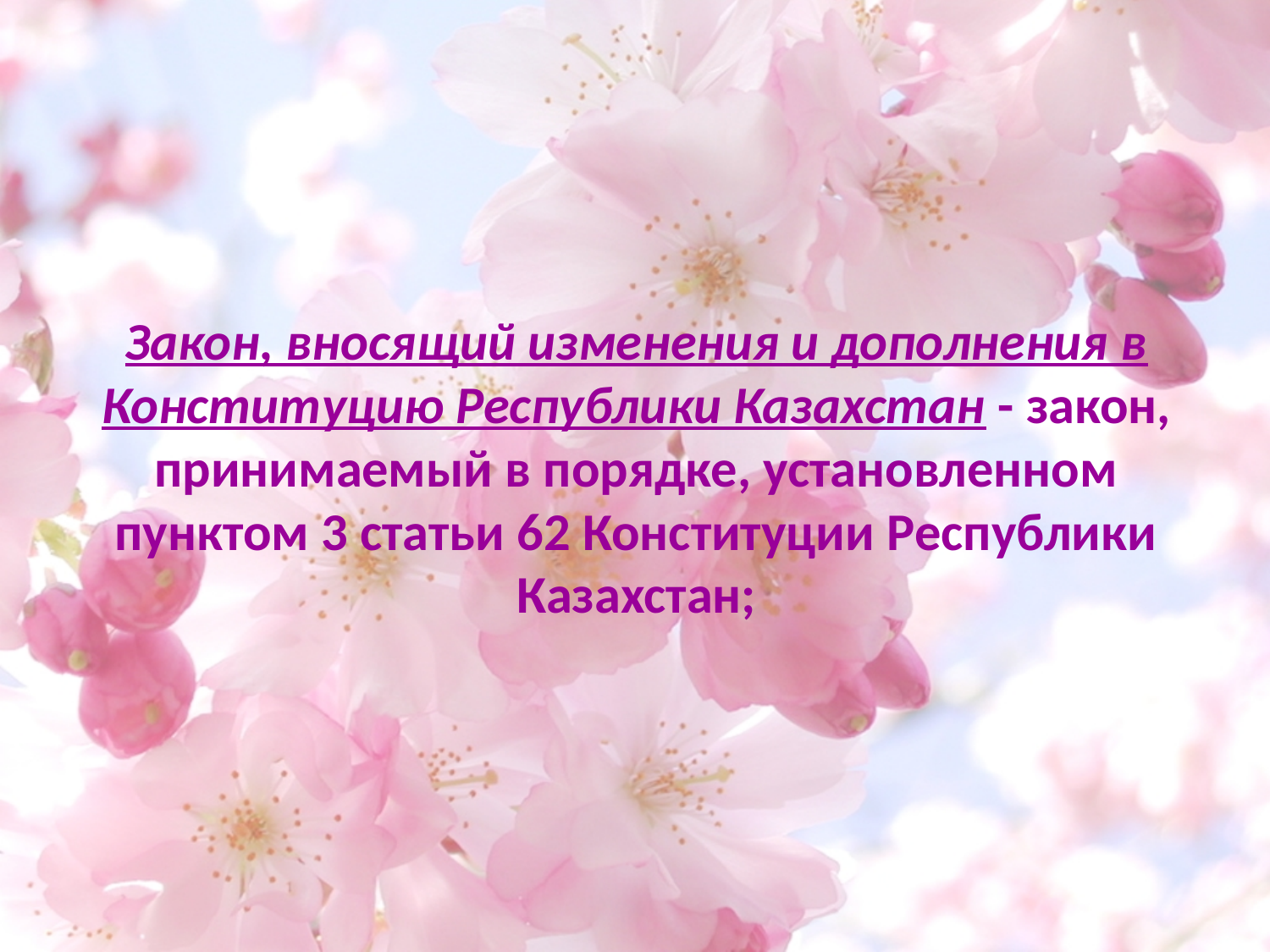

# Закон, вносящий изменения и дополнения в Конституцию Республики Казахстан - закон, принимаемый в порядке, установленном пунктом 3 статьи 62 Конституции Республики Казахстан;